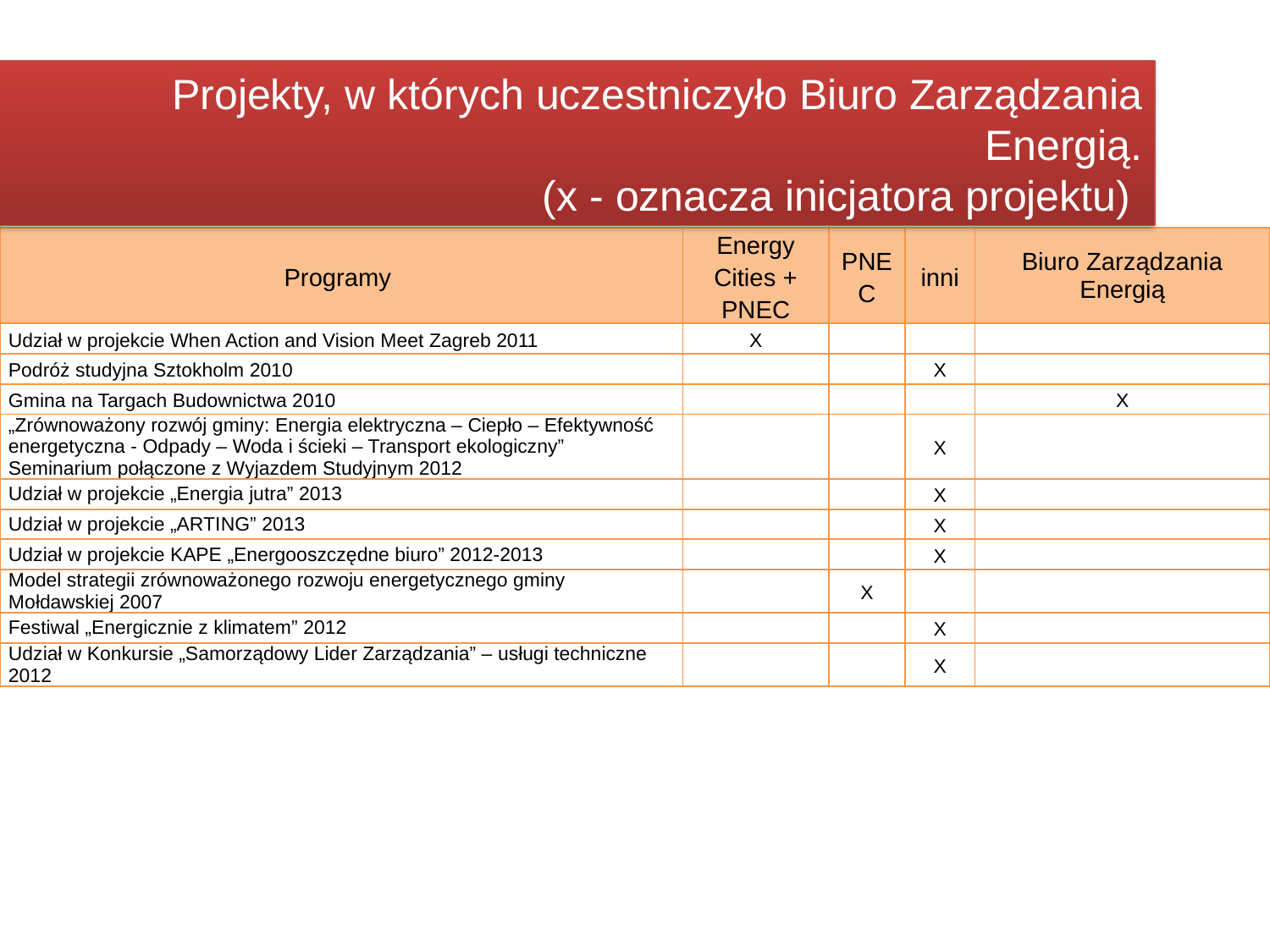

Projekty, w których uczestniczyło Biuro Zarządzania Energią.
(x - oznacza inicjatora projektu)
| Programy | Energy Cities + PNEC | PNEC | inni | Biuro Zarządzania Energią |
| --- | --- | --- | --- | --- |
| Udział w projekcie When Action and Vision Meet Zagreb 2011 | X |  |  |  |
| Podróż studyjna Sztokholm 2010 |  |  | X |  |
| Gmina na Targach Budownictwa 2010 |  |  |  | X |
| „Zrównoważony rozwój gminy: Energia elektryczna – Ciepło – Efektywność energetyczna - Odpady – Woda i ścieki – Transport ekologiczny” Seminarium połączone z Wyjazdem Studyjnym 2012 |  |  | X |  |
| Udział w projekcie „Energia jutra” 2013 |  |  | X |  |
| Udział w projekcie „ARTING” 2013 |  |  | X |  |
| Udział w projekcie KAPE „Energooszczędne biuro” 2012-2013 |  |  | X |  |
| Model strategii zrównoważonego rozwoju energetycznego gminy Mołdawskiej 2007 |  | X |  |  |
| Festiwal „Energicznie z klimatem” 2012 |  |  | X |  |
| Udział w Konkursie „Samorządowy Lider Zarządzania” – usługi techniczne 2012 |  |  | X |  |